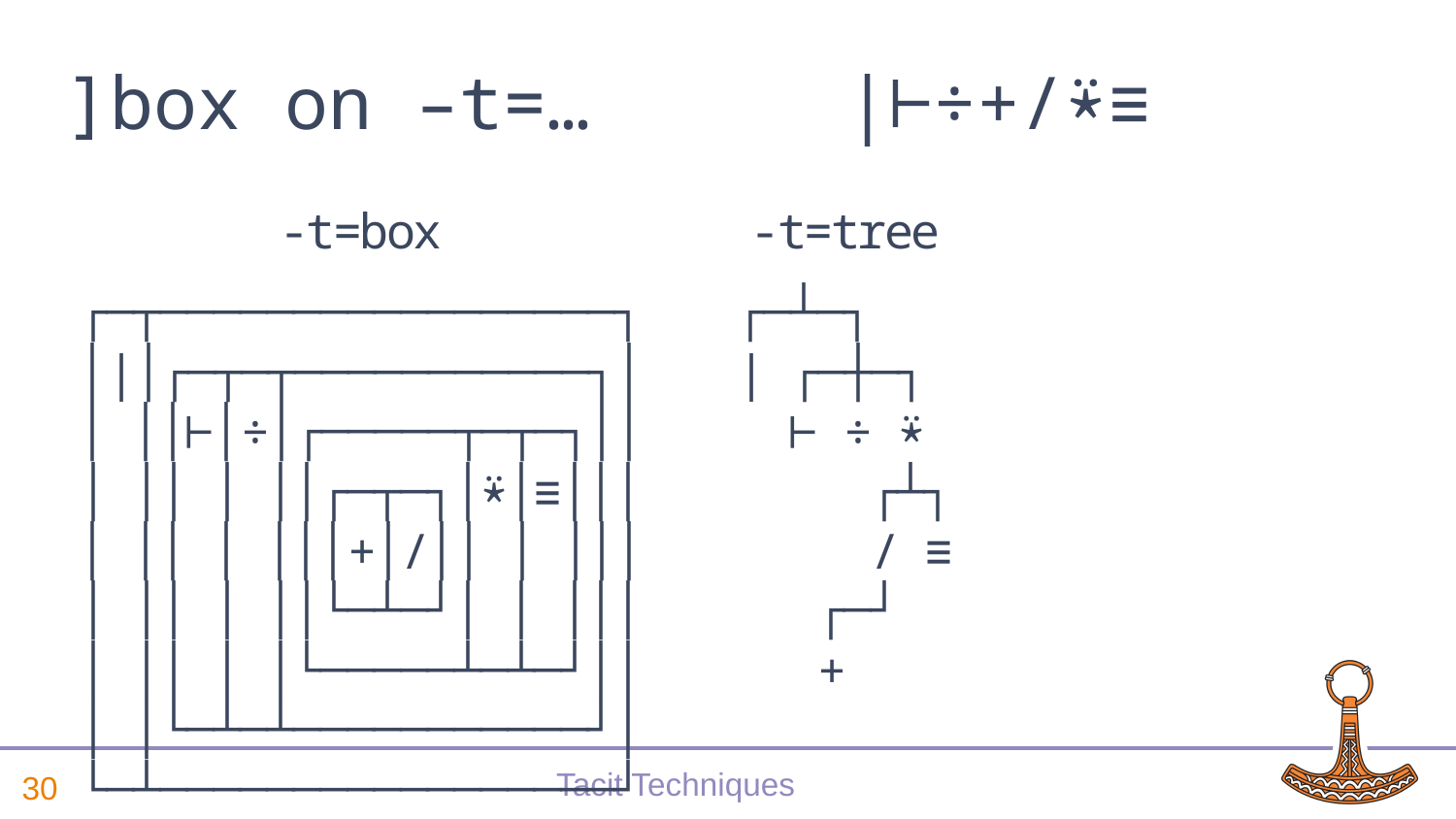

# ]box on –t=…	|⊢÷+/⍣≡

| -t=box | -t=tree |  |
| --- | --- | --- |
| ┌─┬─────────────────┐ │|│┌─┬─┬───────────┐│ │ ││⊢│÷│┌─────┬─┬─┐││ │ ││ │ ││┌─┬─┐│⍣│≡│││ │ ││ │ │││+│/││ │ │││ │ ││ │ ││└─┴─┘│ │ │││ │ ││ │ │└─────┴─┴─┘││ │ │└─┴─┴───────────┘│ └─┴─────────────────┘ | ┌─┴─┐ . | ┌─┼─┐ . ⊢ ÷ ⍣ . ┌┴┐. / ≡. ┌─┘ . + . |  |